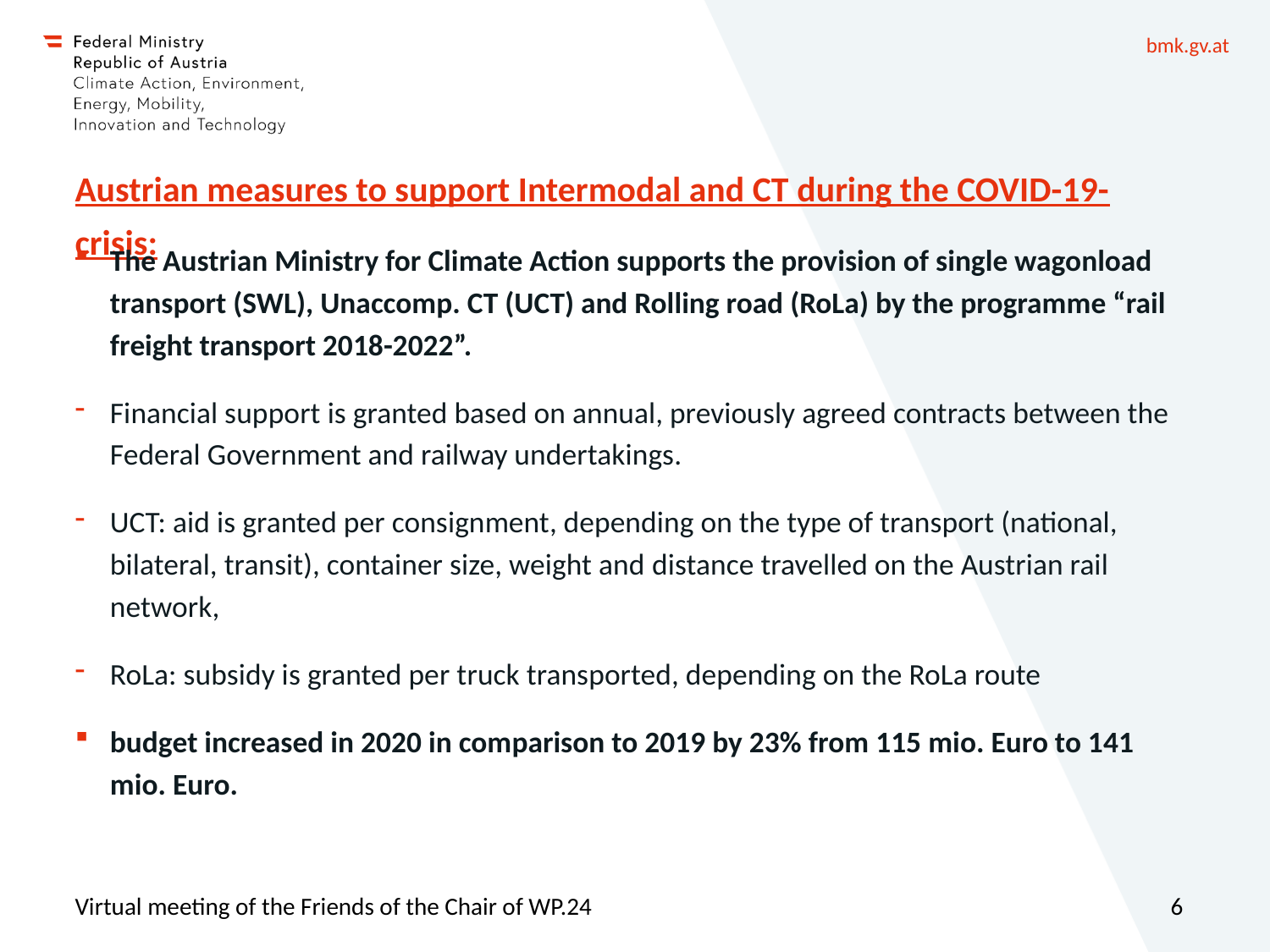

# Austrian measures to support Intermodal and CT during the COVID-19-crisis:
The Austrian Ministry for Climate Action supports the provision of single wagonload transport (SWL), Unaccomp. CT (UCT) and Rolling road (RoLa) by the programme “rail freight transport 2018-2022”.
Financial support is granted based on annual, previously agreed contracts between the Federal Government and railway undertakings.
UCT: aid is granted per consignment, depending on the type of transport (national, bilateral, transit), container size, weight and distance travelled on the Austrian rail network,
RoLa: subsidy is granted per truck transported, depending on the RoLa route
budget increased in 2020 in comparison to 2019 by 23% from 115 mio. Euro to 141 mio. Euro.

Virtual meeting of the Friends of the Chair of WP.24
6